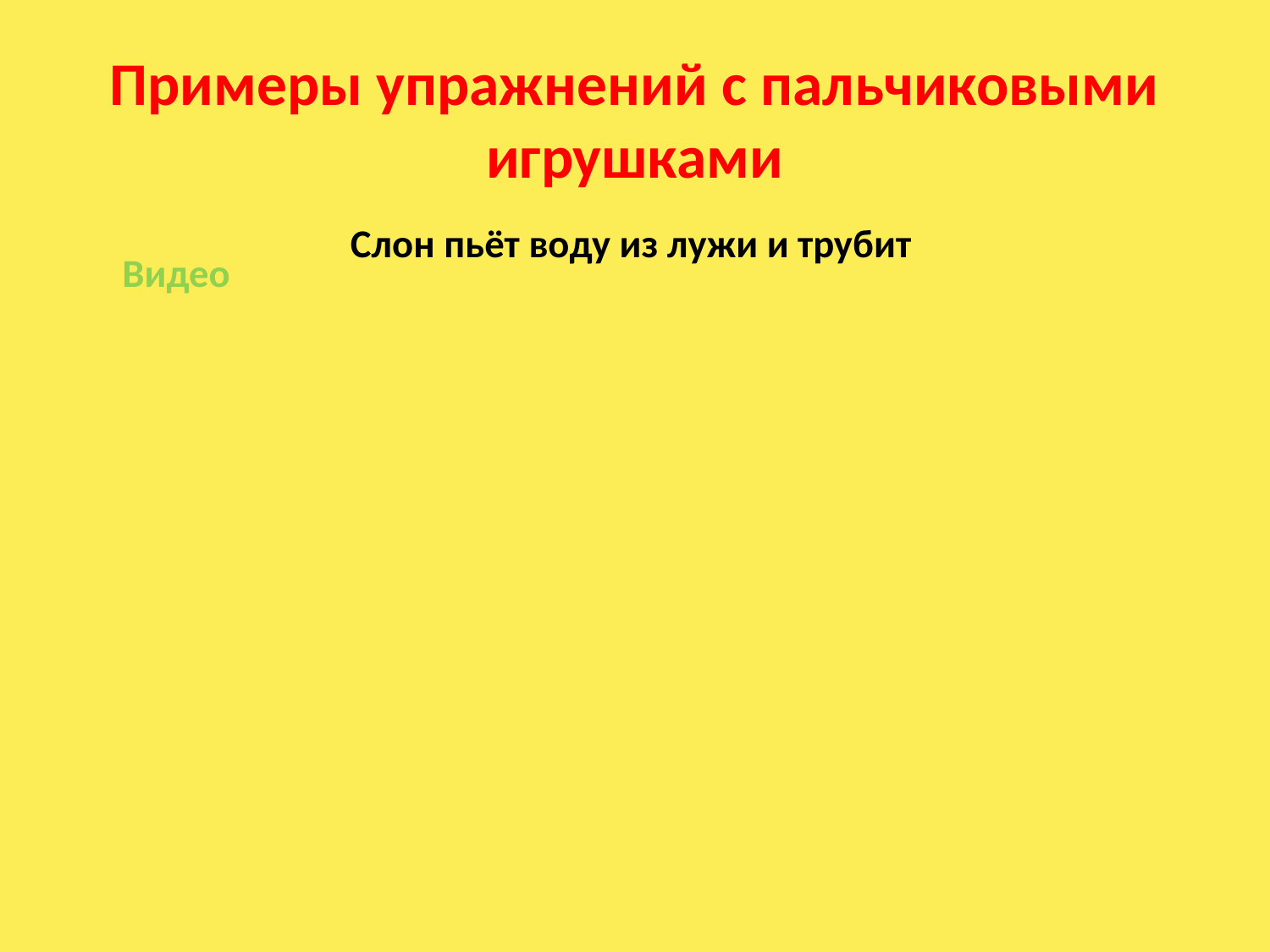

# Примеры упражнений с пальчиковыми игрушками
Слон пьёт воду из лужи и трубит

Видео